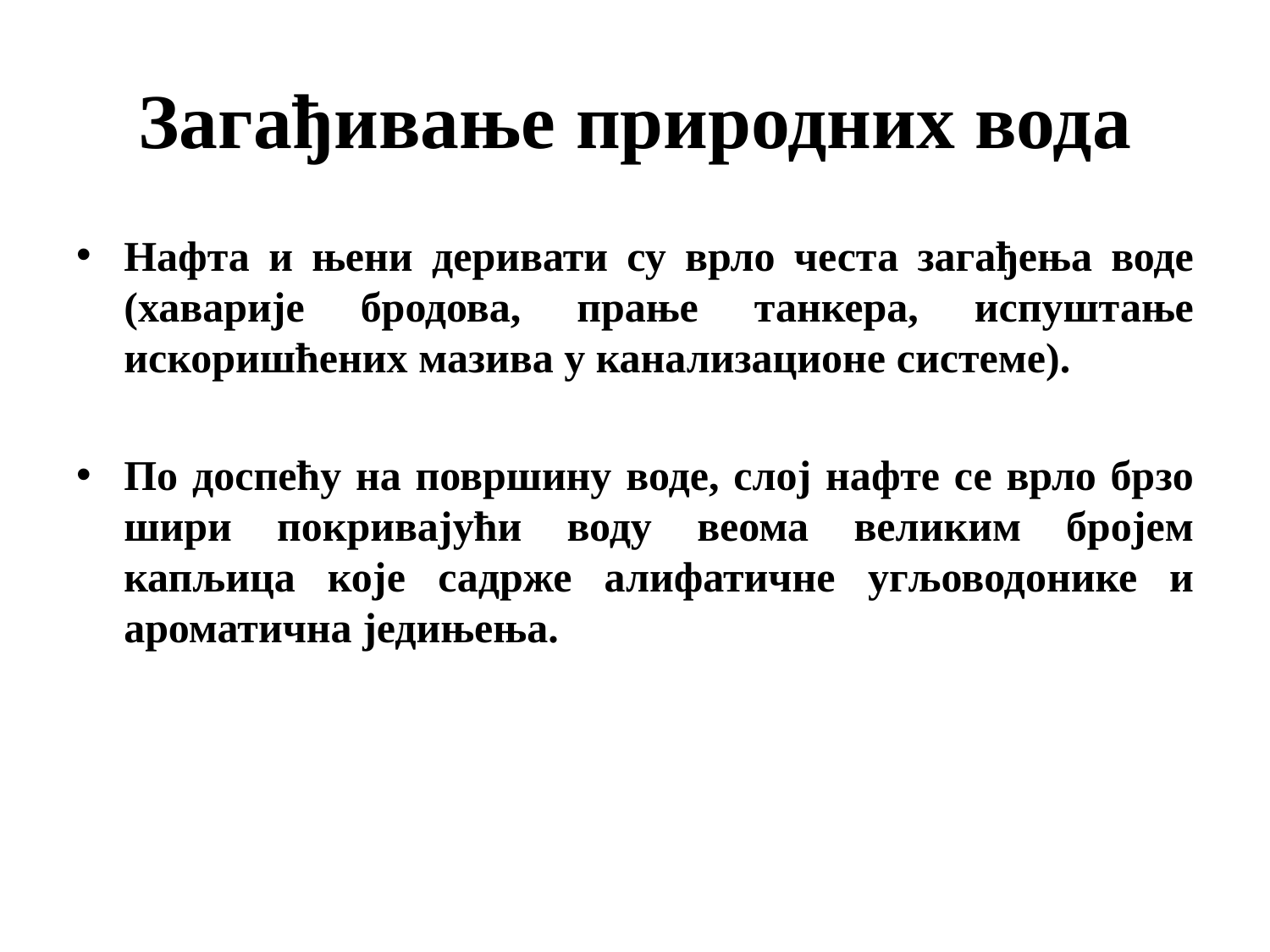

Нафта и њени деривати су врло честа загађења воде (хаварије бродова, прање танкера, испуштање искоришћених мазива у канализационе системе).

По доспећу на површину воде, слој нафте се врло брзо шири покривајући воду веома великим бројем капљица које садрже алифатичне угљоводонике и ароматична једињења.
Загађивање природних вода